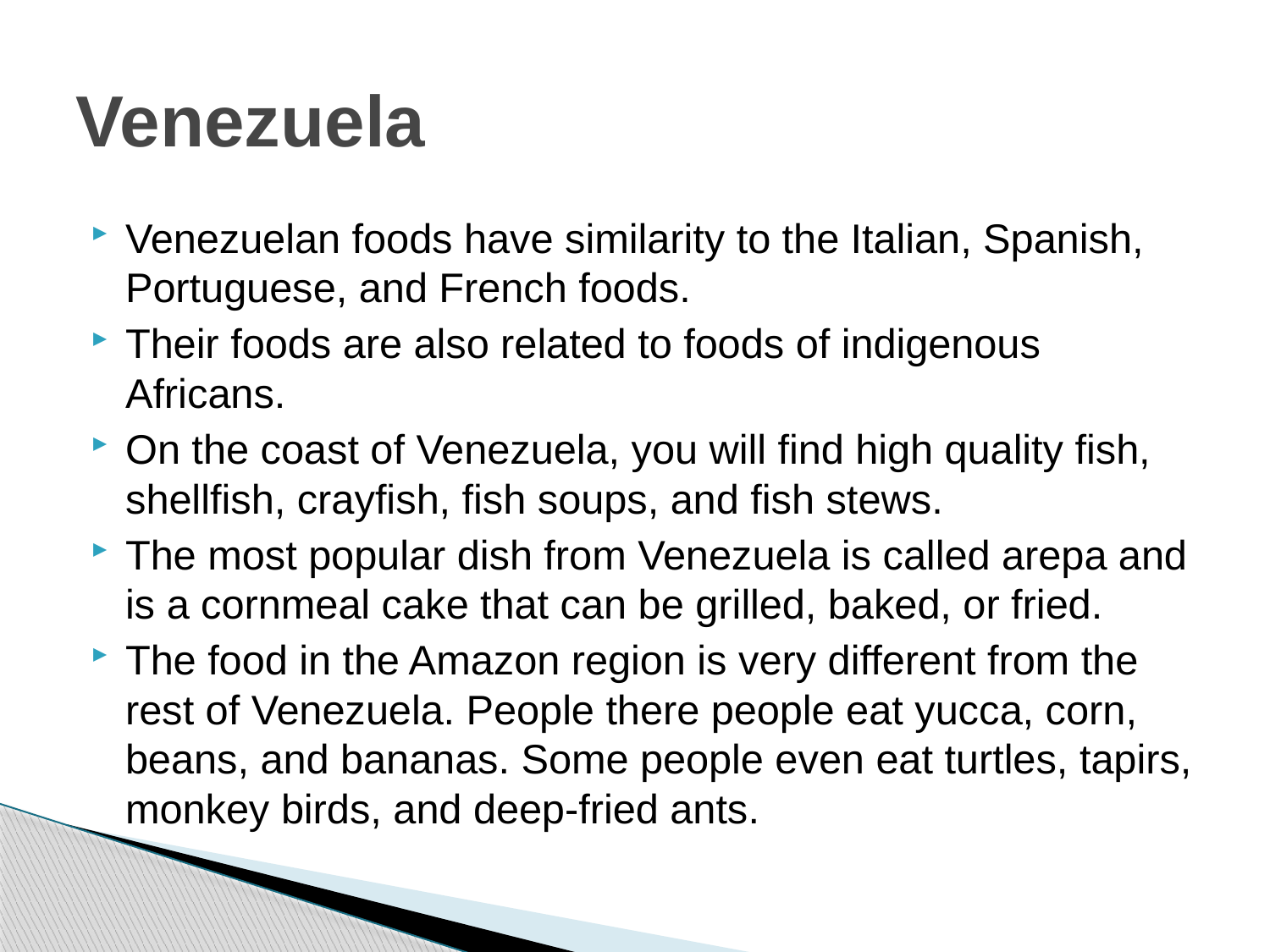

# Venezuela
Venezuelan foods have similarity to the Italian, Spanish, Portuguese, and French foods.
Their foods are also related to foods of indigenous Africans.
On the coast of Venezuela, you will find high quality fish, shellfish, crayfish, fish soups, and fish stews.
The most popular dish from Venezuela is called arepa and is a cornmeal cake that can be grilled, baked, or fried.
The food in the Amazon region is very different from the rest of Venezuela. People there people eat yucca, corn, beans, and bananas. Some people even eat turtles, tapirs, monkey birds, and deep-fried ants.